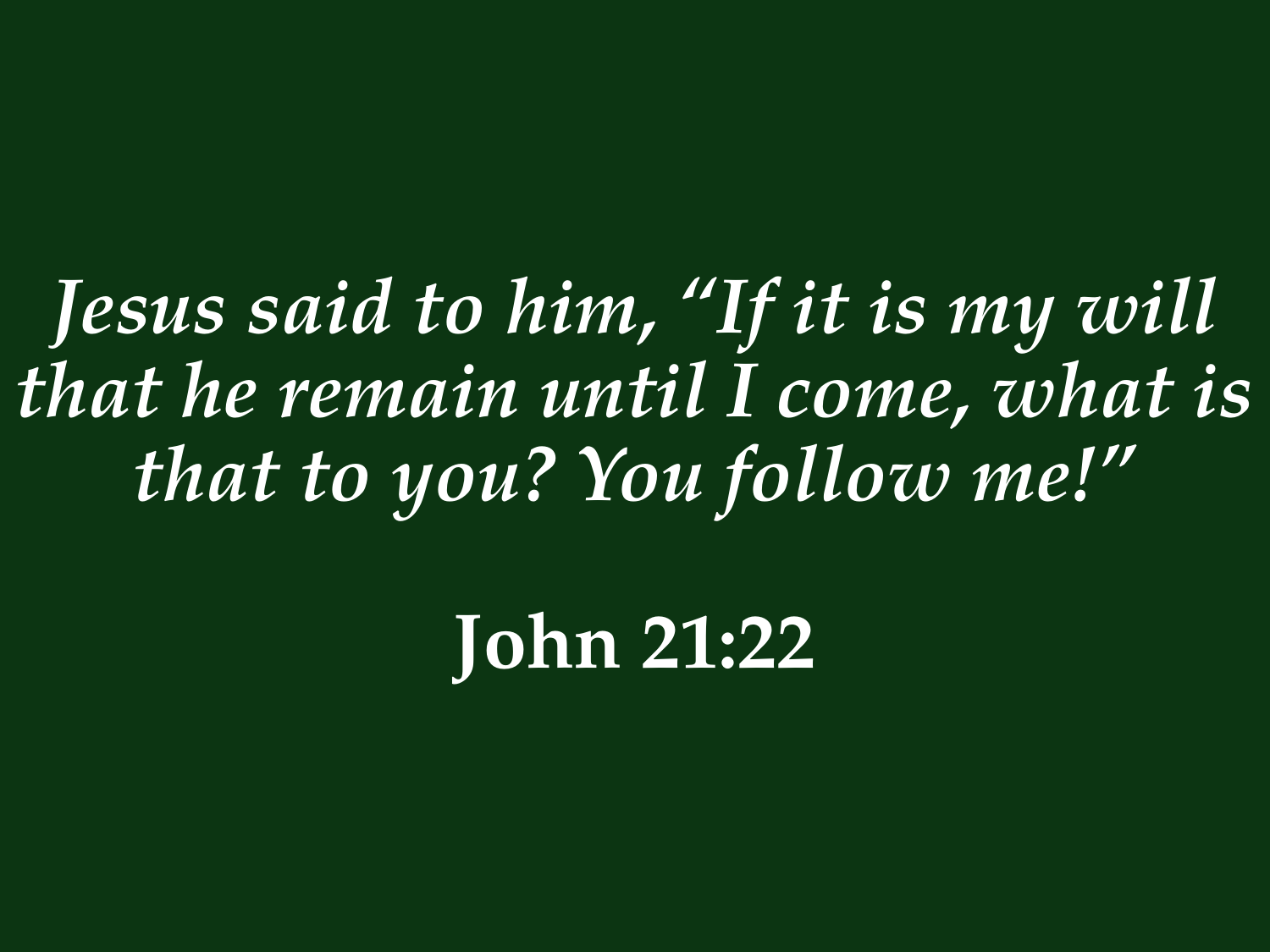

# Jesus said to him, “If it is my will that he remain until I come, what is that to you? You follow me!” John 21:22